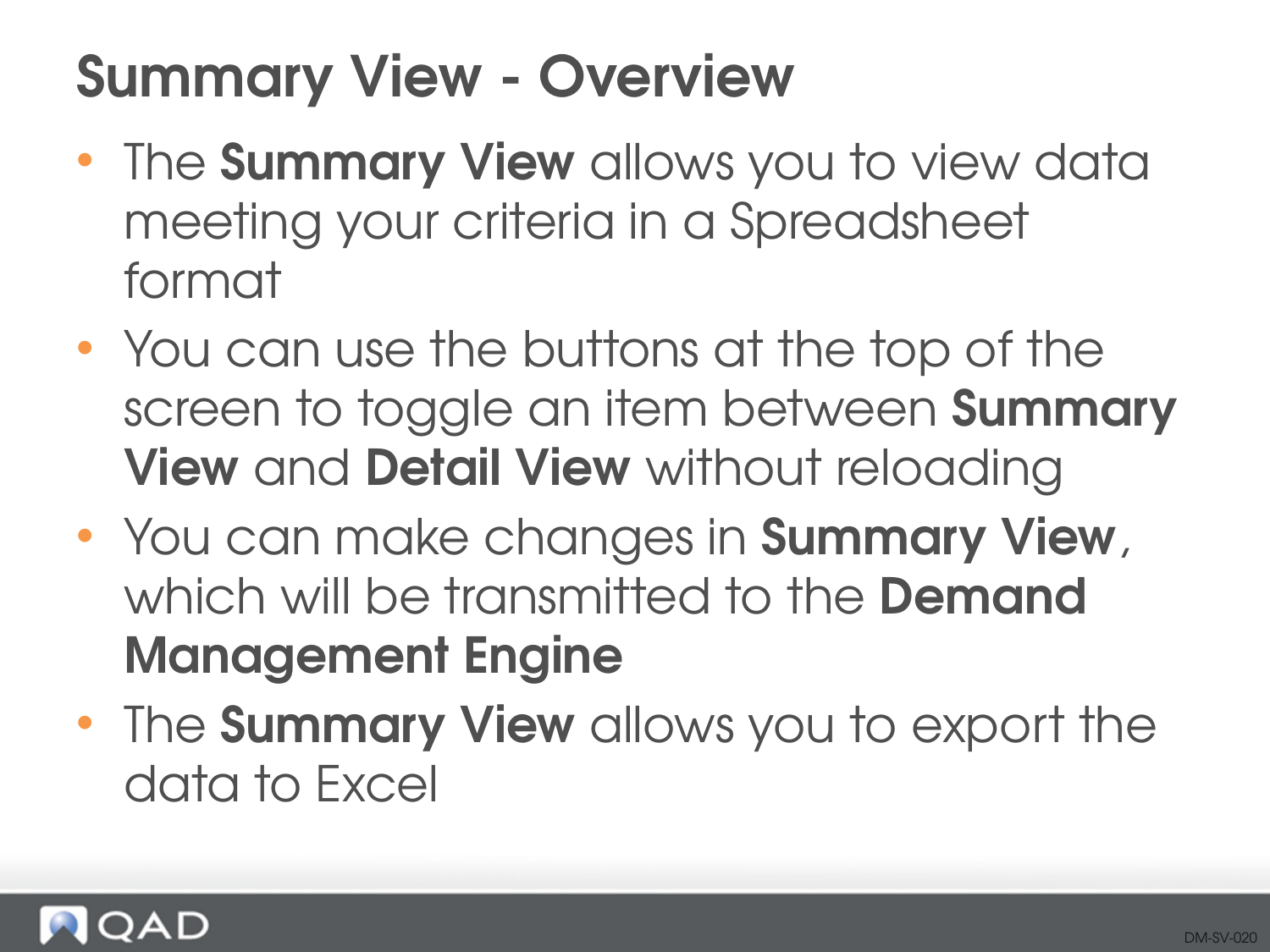

# Summary View - Overview
The Summary View allows you to view data meeting your criteria in a Spreadsheet format
You can use the buttons at the top of the screen to toggle an item between Summary View and Detail View without reloading
You can make changes in Summary View, which will be transmitted to the Demand Management Engine
The Summary View allows you to export the data to Excel
DM-SV-020